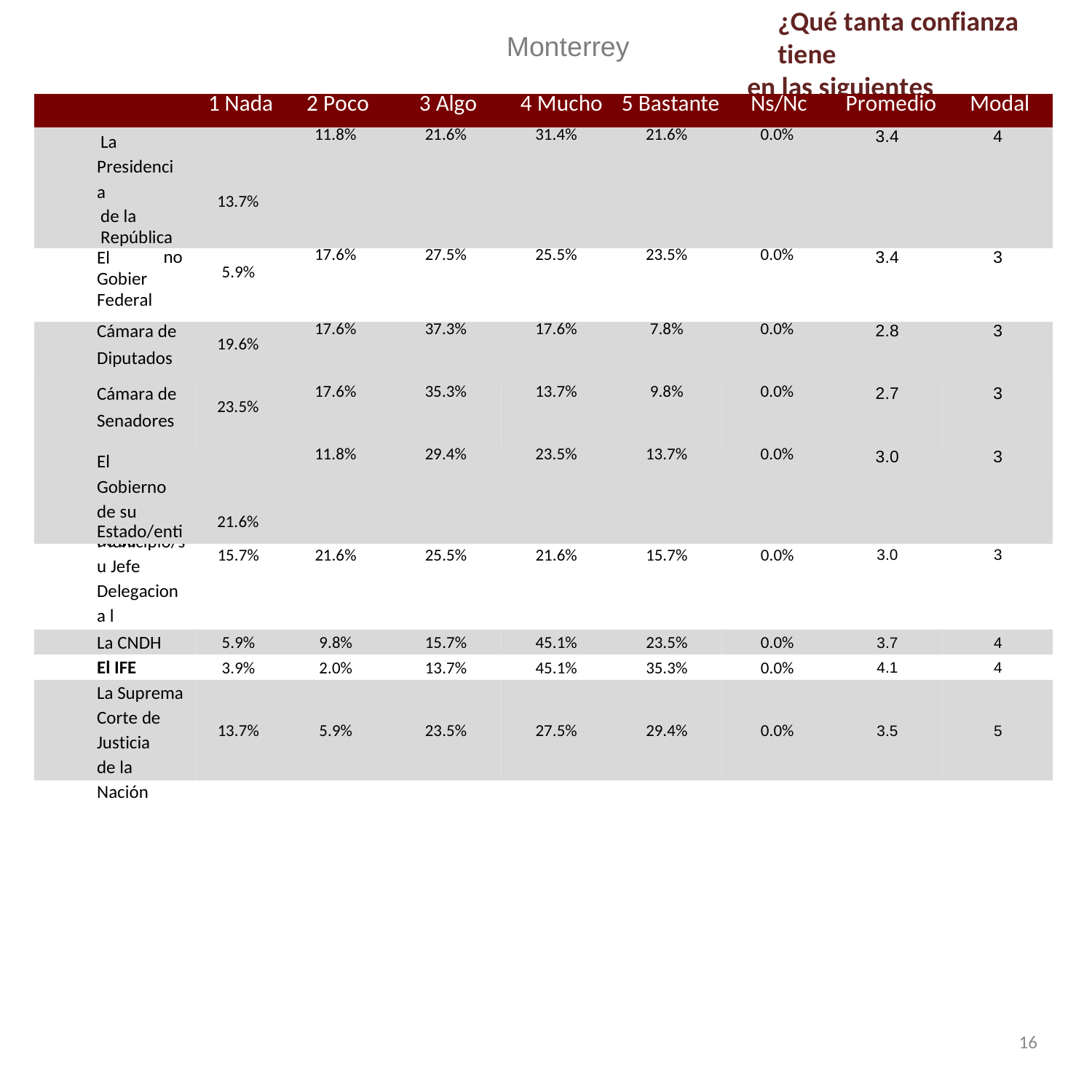

¿Qué tanta confianza tiene
en las siguientes instituciones
Creencias y religión
Monterrey
|  | 1 Nada | 2 Poco | 3 Algo | 4 Mucho | 5 Bastante | Ns/Nc | Promedio | Modal |
| --- | --- | --- | --- | --- | --- | --- | --- | --- |
| La Presidencia 13.7% de la República |  | 11.8% | 21.6% | 31.4% | 21.6% | 0.0% | 3.4 | 4 |
| El Gobier Federal | no 5.9% | 17.6% | 27.5% | 25.5% | 23.5% | 0.0% | 3.4 | 3 |
| Cámara de 19.6% Diputados |  | 17.6% | 37.3% | 17.6% | 7.8% | 0.0% | 2.8 | 3 |
| Cámara de 23.5% Senadores |  | 17.6% | 35.3% | 13.7% | 9.8% | 0.0% | 2.7 | 3 |
| El Gobierno de su 21.6% Estado/enti |  | 11.8% | 29.4% | 23.5% | 13.7% | 0.0% | 3.0 | 3 |

dad
El Gobierno de su
Municipio/s u Jefe Delegaciona l
15.7%
21.6%
25.5%
21.6%
15.7%
0.0%
3.0
3

La CNDH
5.9%
9.8%
15.7%
45.1%
23.5%
0.0%
3.7
4

El IFE
3.9%
2.0%
13.7%
45.1%
35.3%
0.0%
4.1
4

La Suprema
Corte de Justicia de la Nación
13.7%
5.9%
23.5%
27.5%
29.4%
0.0%
3.5
5
16